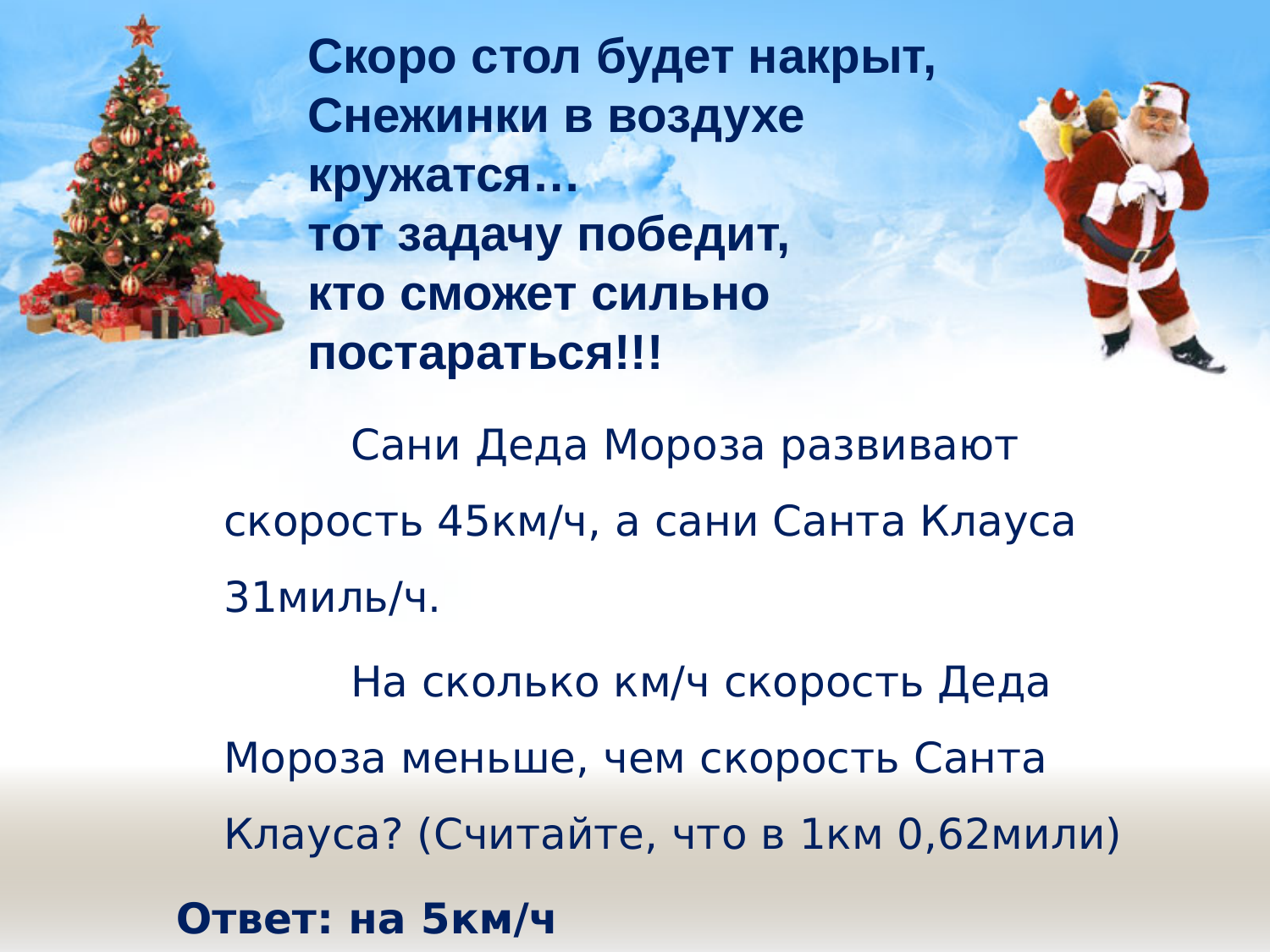

# Скоро стол будет накрыт, Снежинки в воздухе кружатся… тот задачу победит, кто сможет сильно постараться!!!
		Сани Деда Мороза развивают скорость 45км/ч, а сани Санта Клауса 31миль/ч.
		На сколько км/ч скорость Деда Мороза меньше, чем скорость Санта Клауса? (Считайте, что в 1км 0,62мили)
Ответ: на 5км/ч